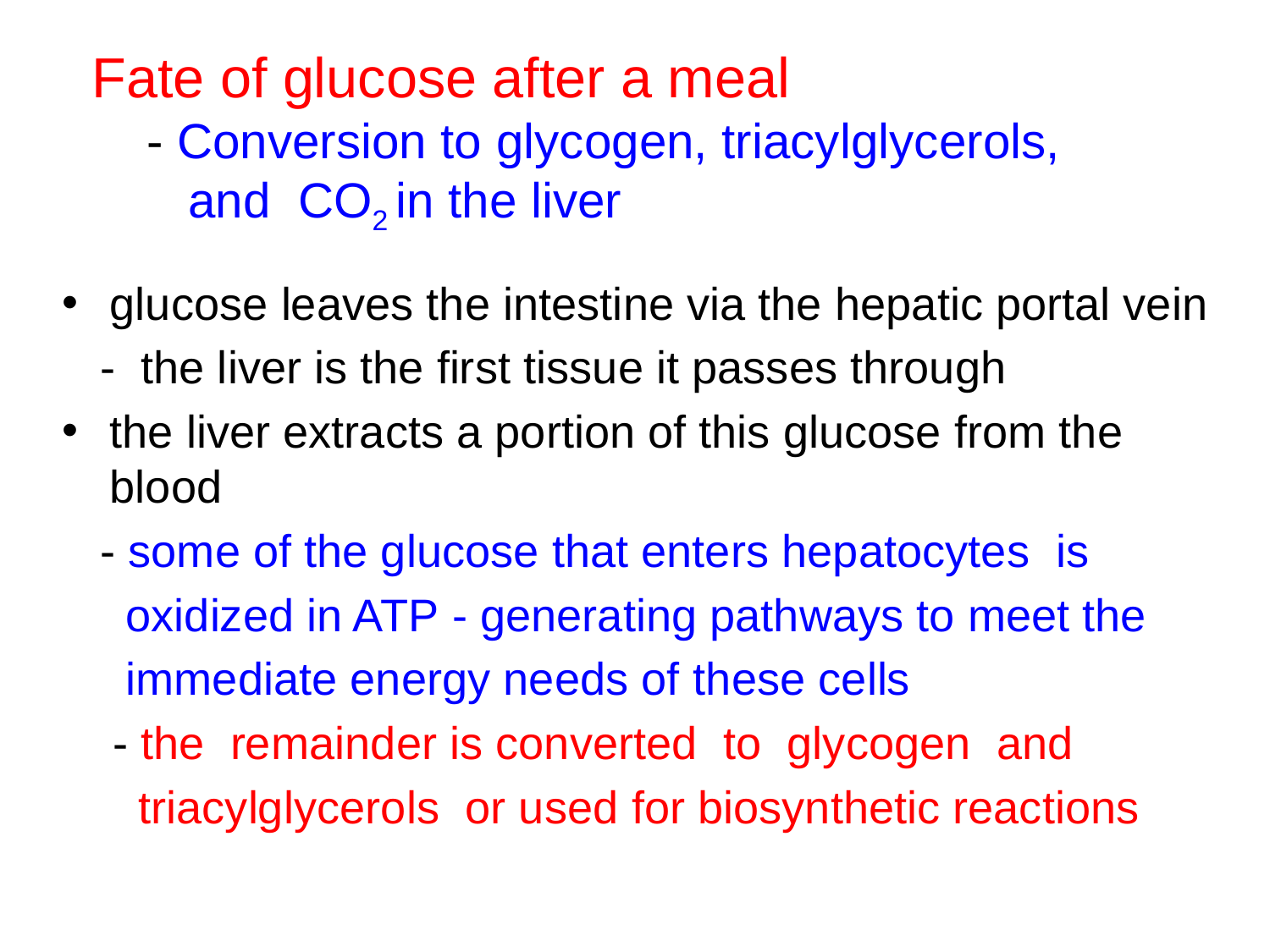

# Fate of glucose after a meal - Conversion to glycogen, triacylglycerols, and  CO2 in the liver
glucose leaves the intestine via the hepatic portal vein
   -  the liver is the first tissue it passes through
the liver extracts a portion of this glucose from the blood
   - some of the glucose that enters hepatocytes  is
     oxidized in ATP - generating pathways to meet the
     immediate energy needs of these cells
    - the  remainder is converted  to  glycogen  and
      triacylglycerols  or used for biosynthetic reactions